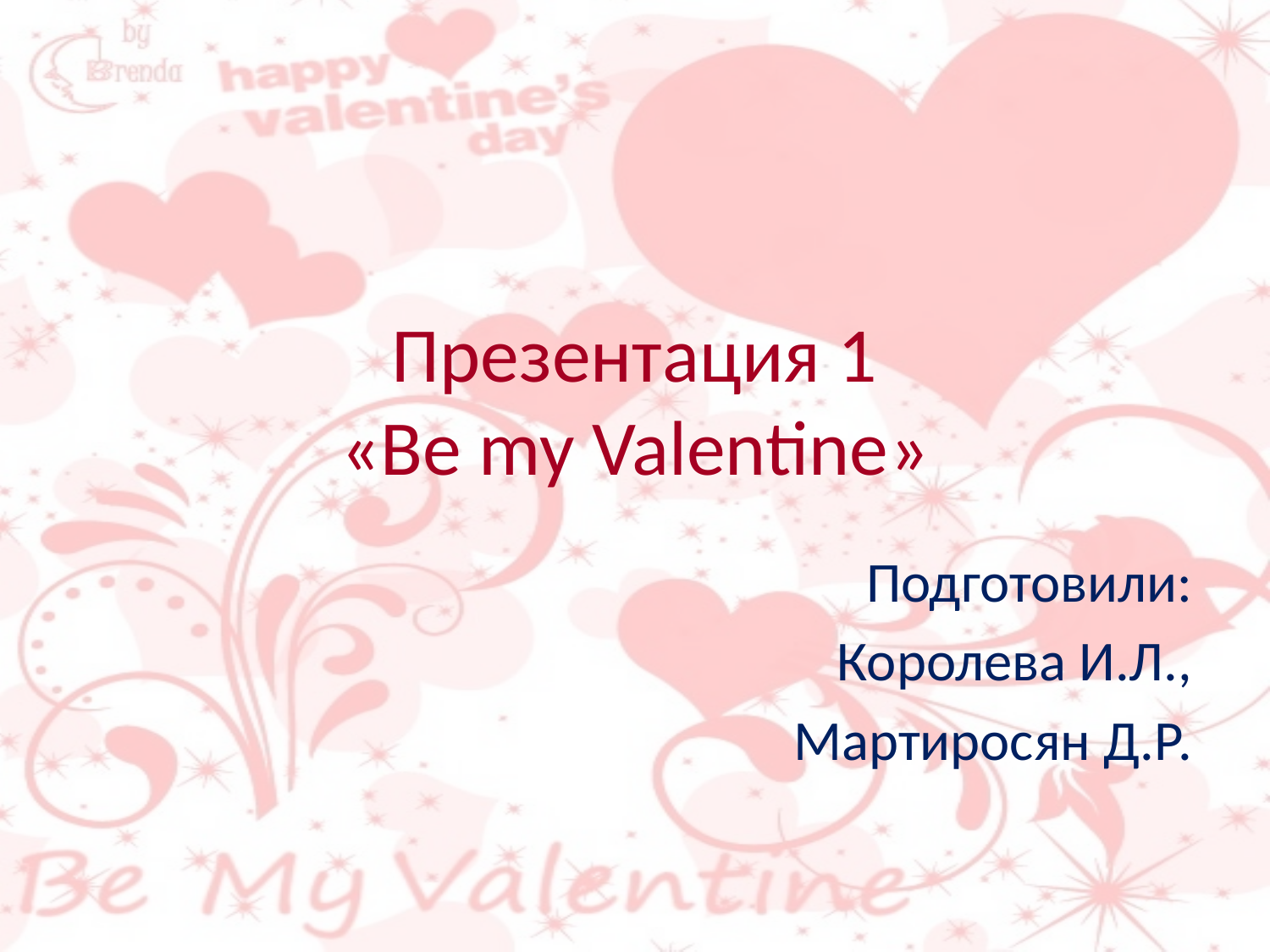

# Презентация 1 «Be my Valentine»
Подготовили:
Королева И.Л.,
     Мартиросян Д.Р.